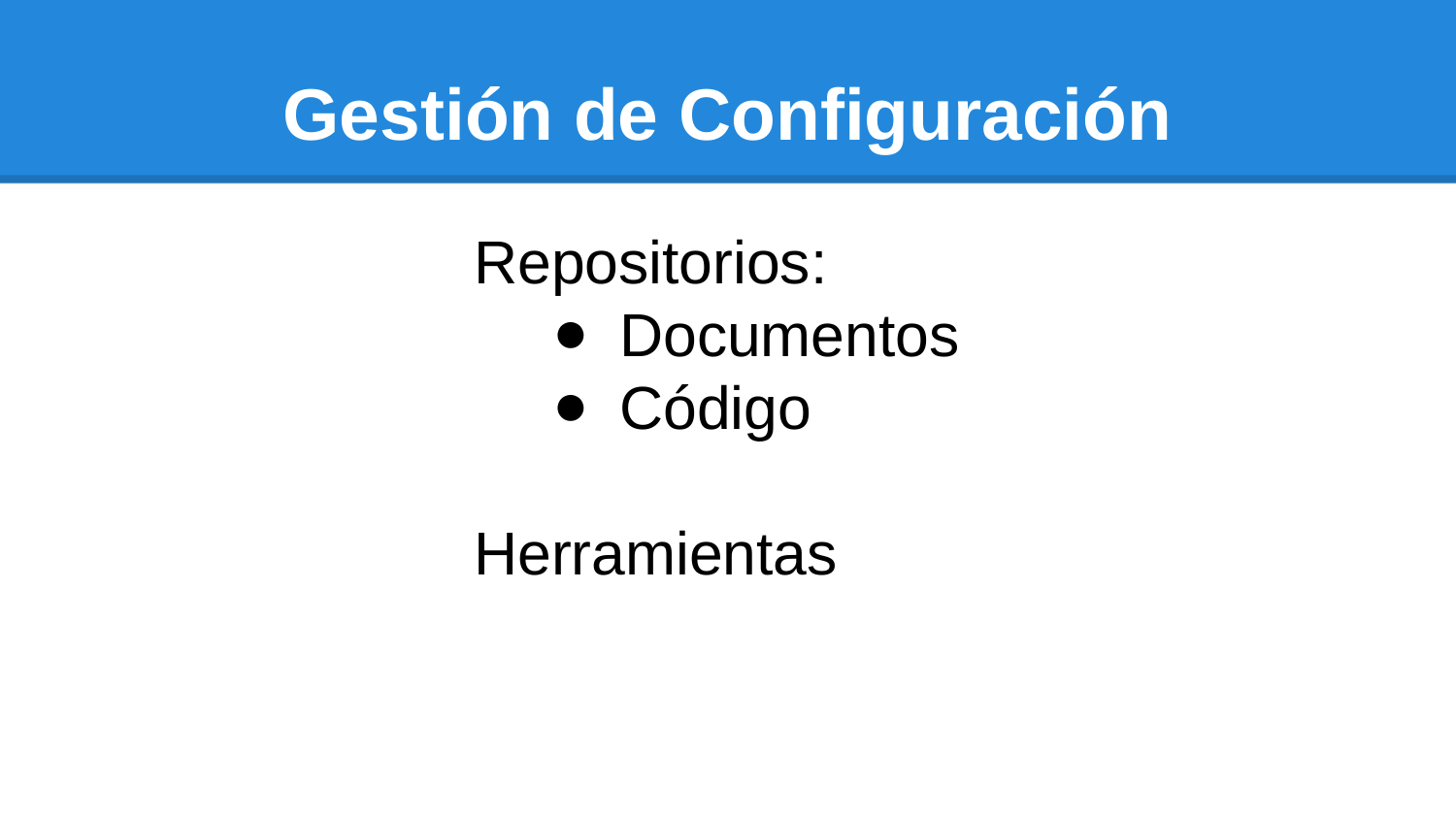

# Gestión de Configuración
Repositorios:
Documentos
Código

Herramientas